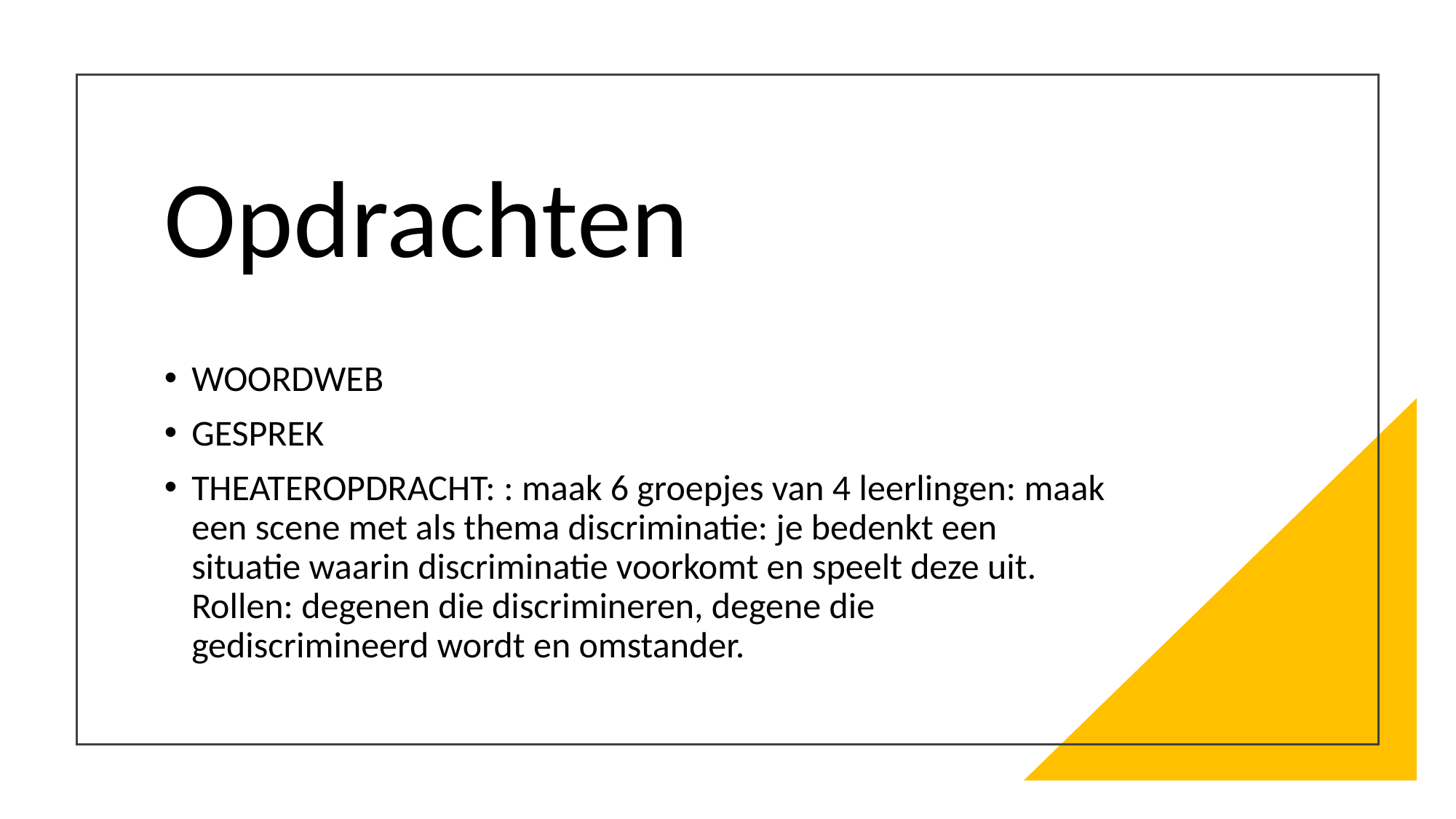

# Opdrachten
WOORDWEB
GESPREK
THEATEROPDRACHT: : maak 6 groepjes van 4 leerlingen: maak een scene met als thema discriminatie: je bedenkt een situatie waarin discriminatie voorkomt en speelt deze uit. Rollen: degenen die discrimineren, degene die gediscrimineerd wordt en omstander.